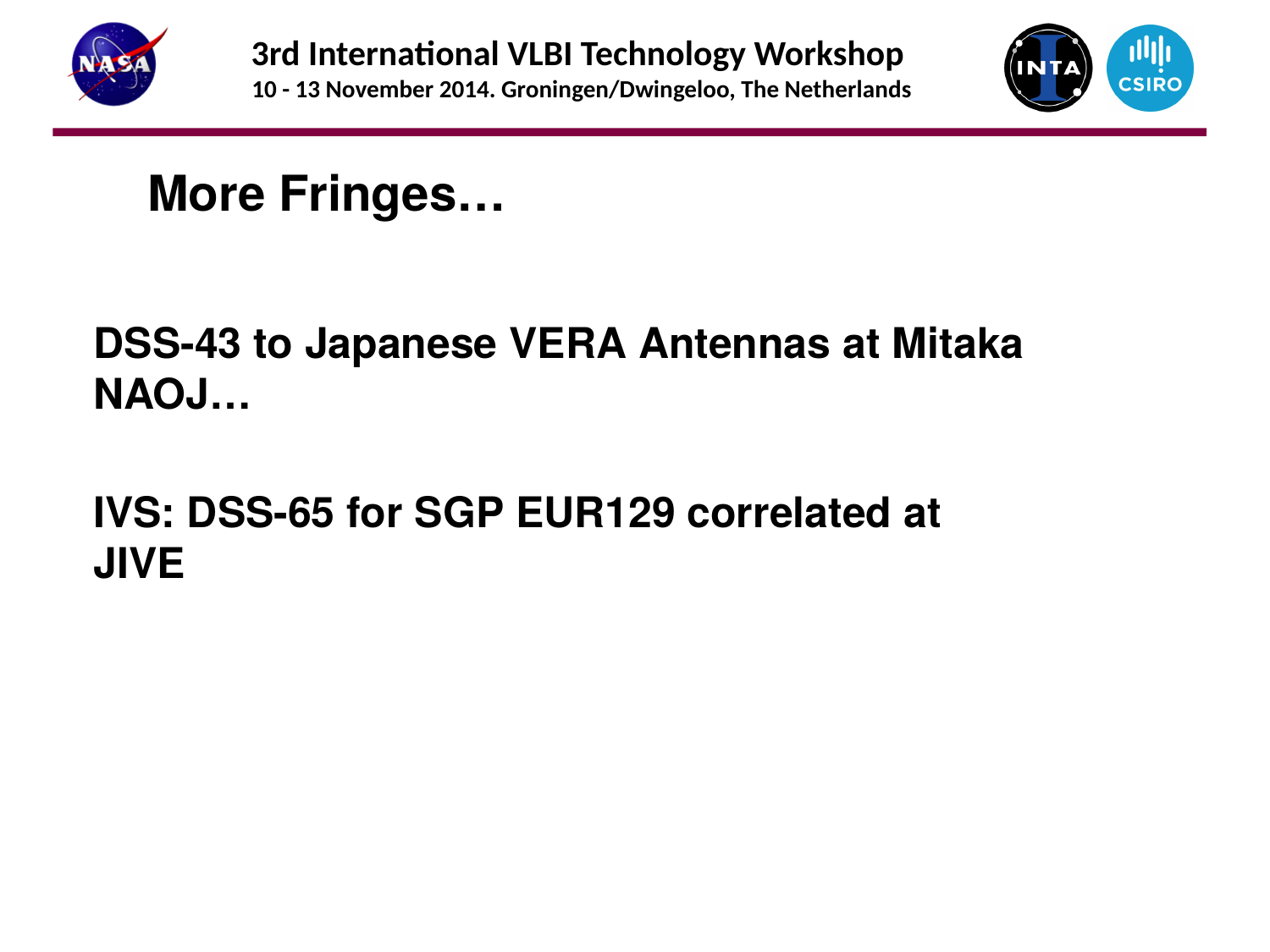

More Fringes…

DSS-43 to Japanese VERA Antennas at Mitaka NAOJ…

IVS: DSS-65 for SGP EUR129 correlated at JIVE